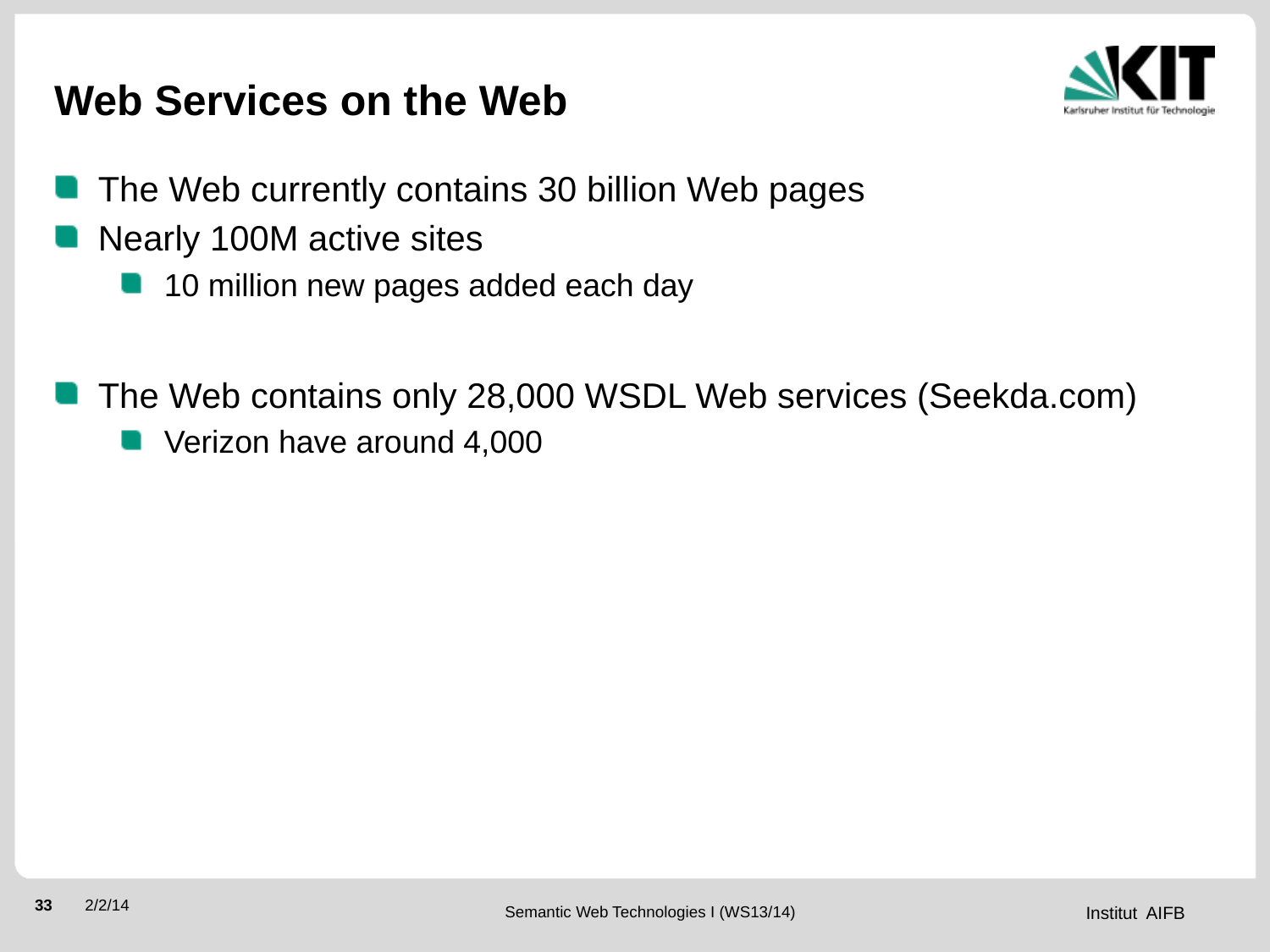

# Web Services on the Web
The Web currently contains 30 billion Web pages
Nearly 100M active sites
10 million new pages added each day

The Web contains only 28,000 WSDL Web services (Seekda.com)
Verizon have around 4,000